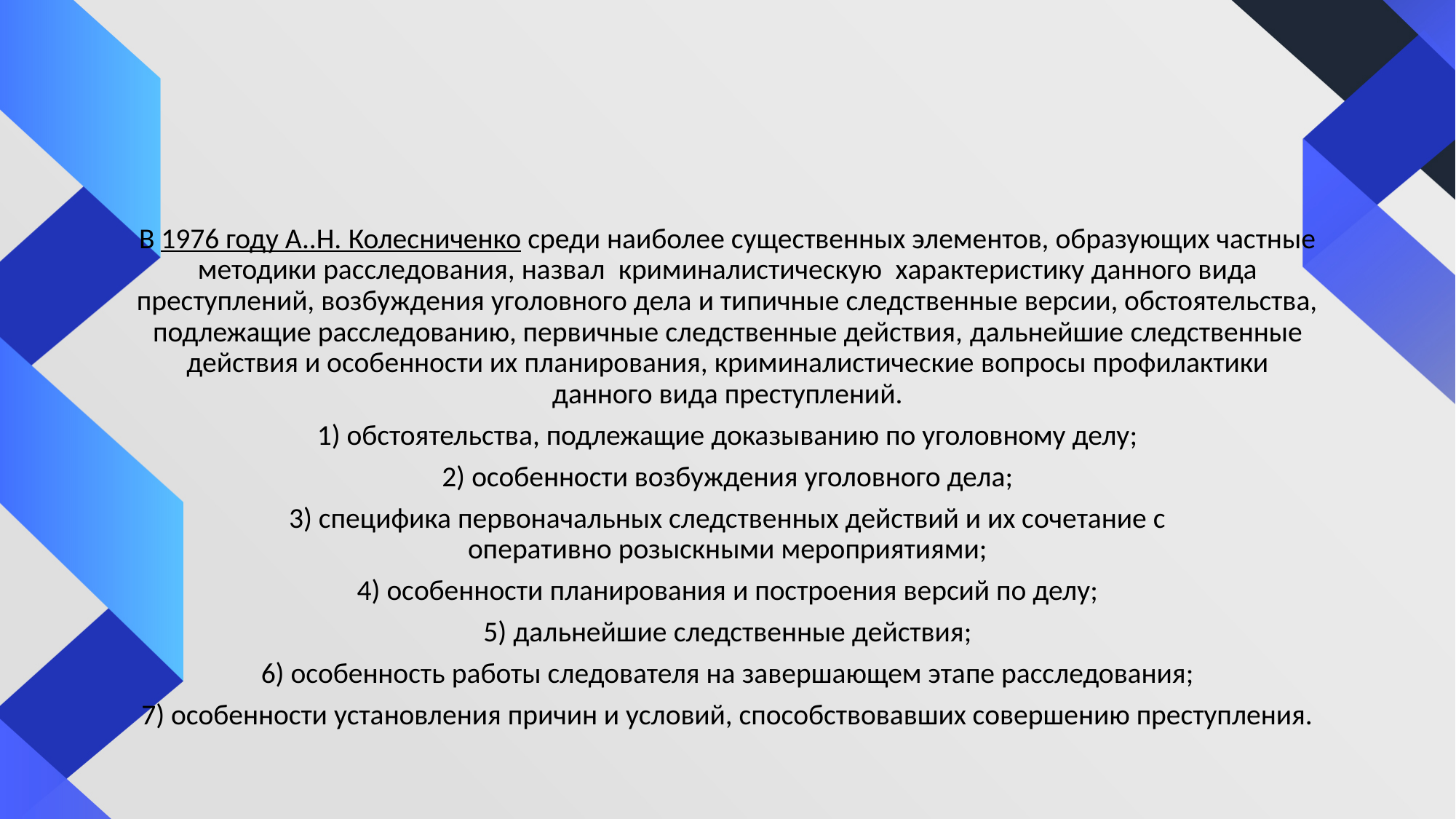

#
В 1976 году А..Н. Колесниченко среди наиболее существенных элементов, образующих частные методики расследования, назвал  криминалистическую  характеристику данного вида преступлений, возбуждения уголовного дела и типичные следственные версии, обстоятельства, подлежащие расследованию, первичные следственные действия, дальнейшие следственные действия и особенности их планирования, криминалистические вопросы профилактики данного вида преступлений.
1) обстоятельства, подлежащие доказыванию по уголовному делу;
2) особенности возбуждения уголовного дела;
3) специфика первоначальных следственных действий и их сочетание с оперативно розыскными мероприятиями;
4) особенности планирования и построения версий по делу;
5) дальнейшие следственные действия;
6) особенность работы следователя на завершающем этапе расследования;
7) особенности установления причин и условий, способствовавших совершению преступления.